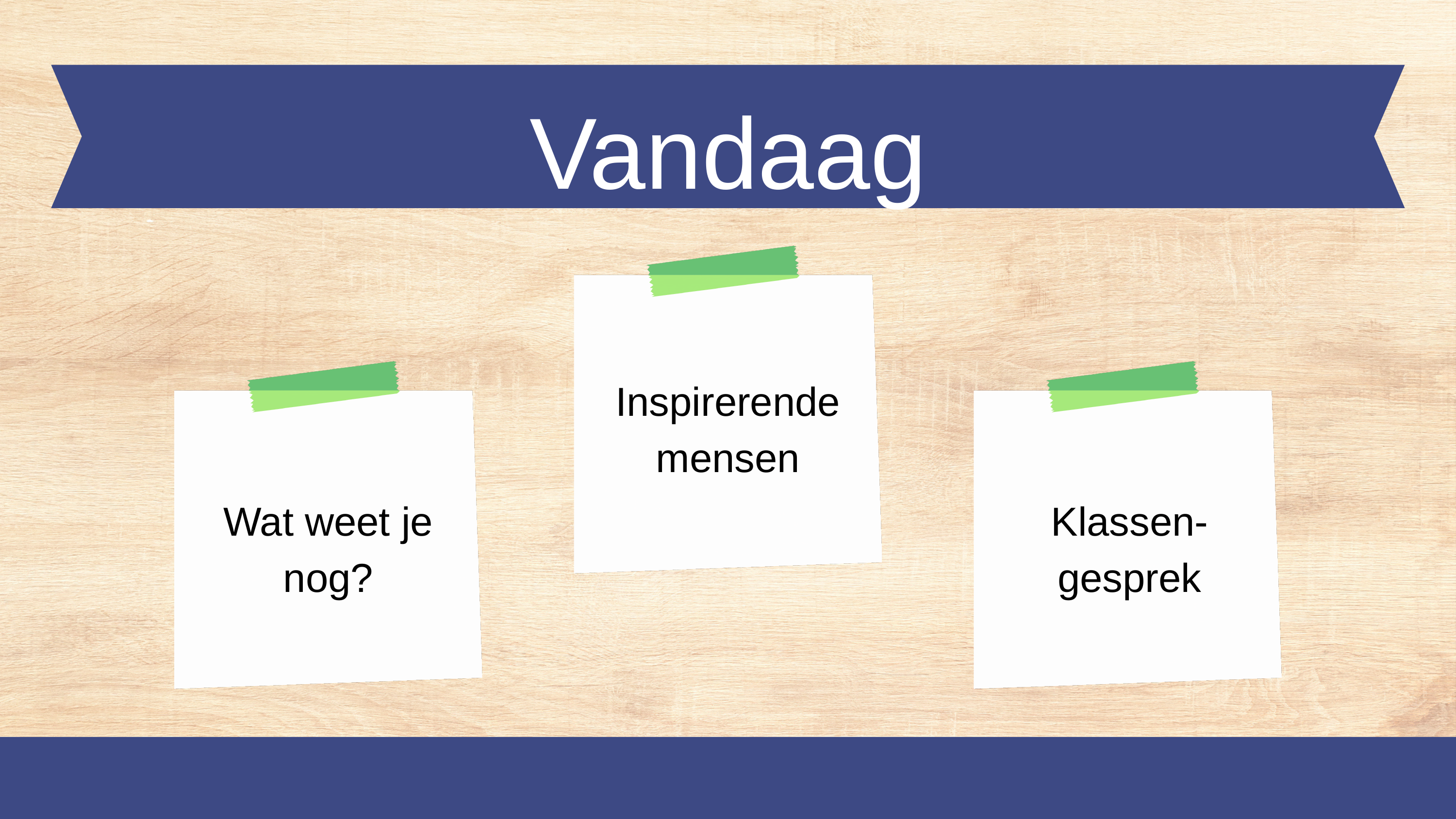

Vandaag

Inspirerende mensen

Wat weet je nog?

Klassen-gesprek